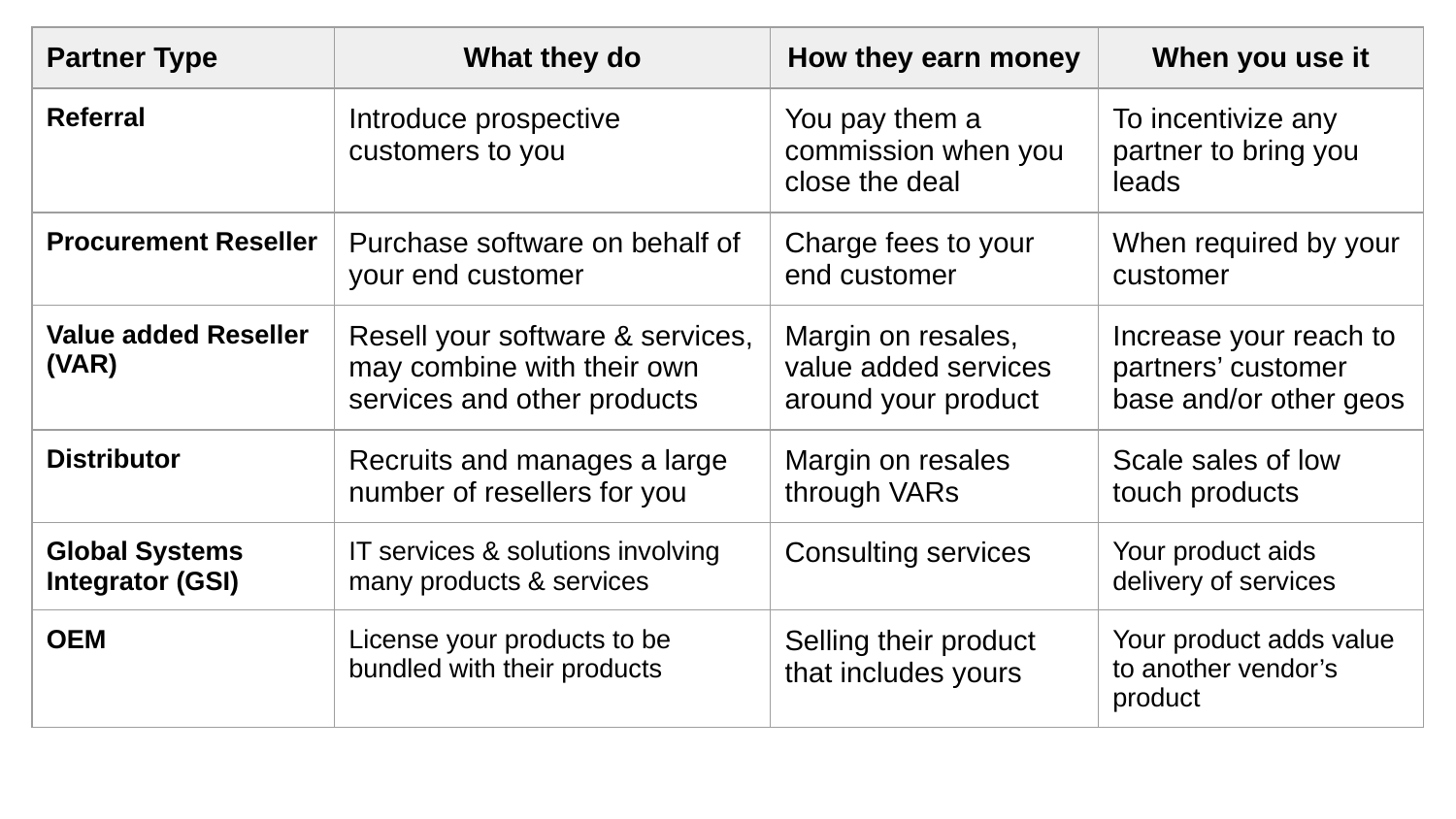

| Partner Type | What they do | How they earn money | When you use it |
| --- | --- | --- | --- |
| Referral | Introduce prospective customers to you | You pay them a commission when you close the deal | To incentivize any partner to bring you leads |
| Procurement Reseller | Purchase software on behalf of your end customer | Charge fees to your end customer | When required by your customer |
| Value added Reseller (VAR) | Resell your software & services, may combine with their own services and other products | Margin on resales, value added services around your product | Increase your reach to partners’ customer base and/or other geos |
| Distributor | Recruits and manages a large number of resellers for you | Margin on resales through VARs | Scale sales of low touch products |
| Global Systems Integrator (GSI) | IT services & solutions involving many products & services | Consulting services | Your product aids delivery of services |
| OEM | License your products to be bundled with their products | Selling their product that includes yours | Your product adds value to another vendor’s product |